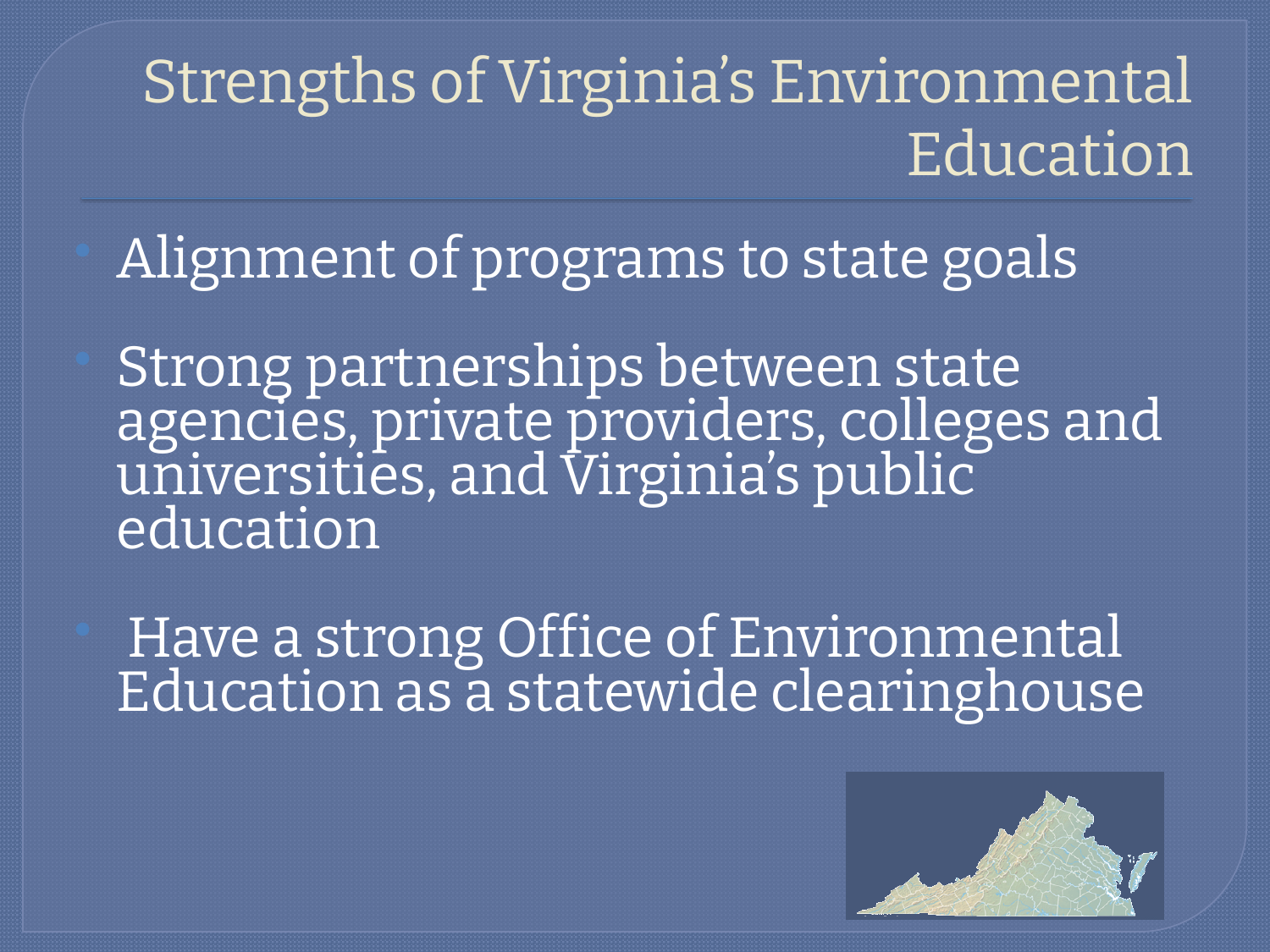

# Strengths of Virginia’s Environmental Education
Alignment of programs to state goals

Strong partnerships between state agencies, private providers, colleges and universities, and Virginia’s public education

 Have a strong Office of Environmental Education as a statewide clearinghouse